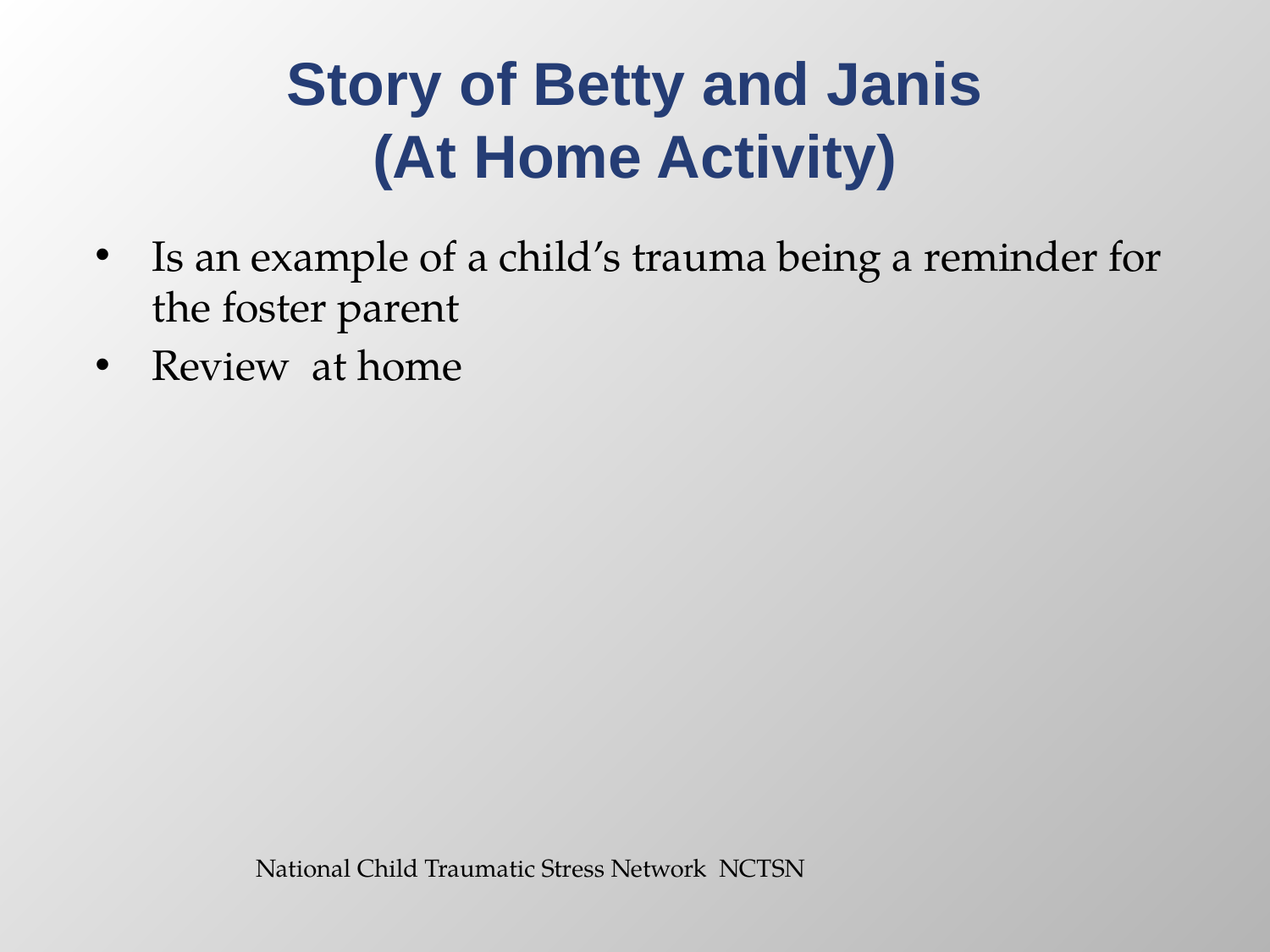

# Story of Betty and Janis (At Home Activity)
Is an example of a child’s trauma being a reminder for the foster parent
Review  at home
National Child Traumatic Stress Network  NCTSN